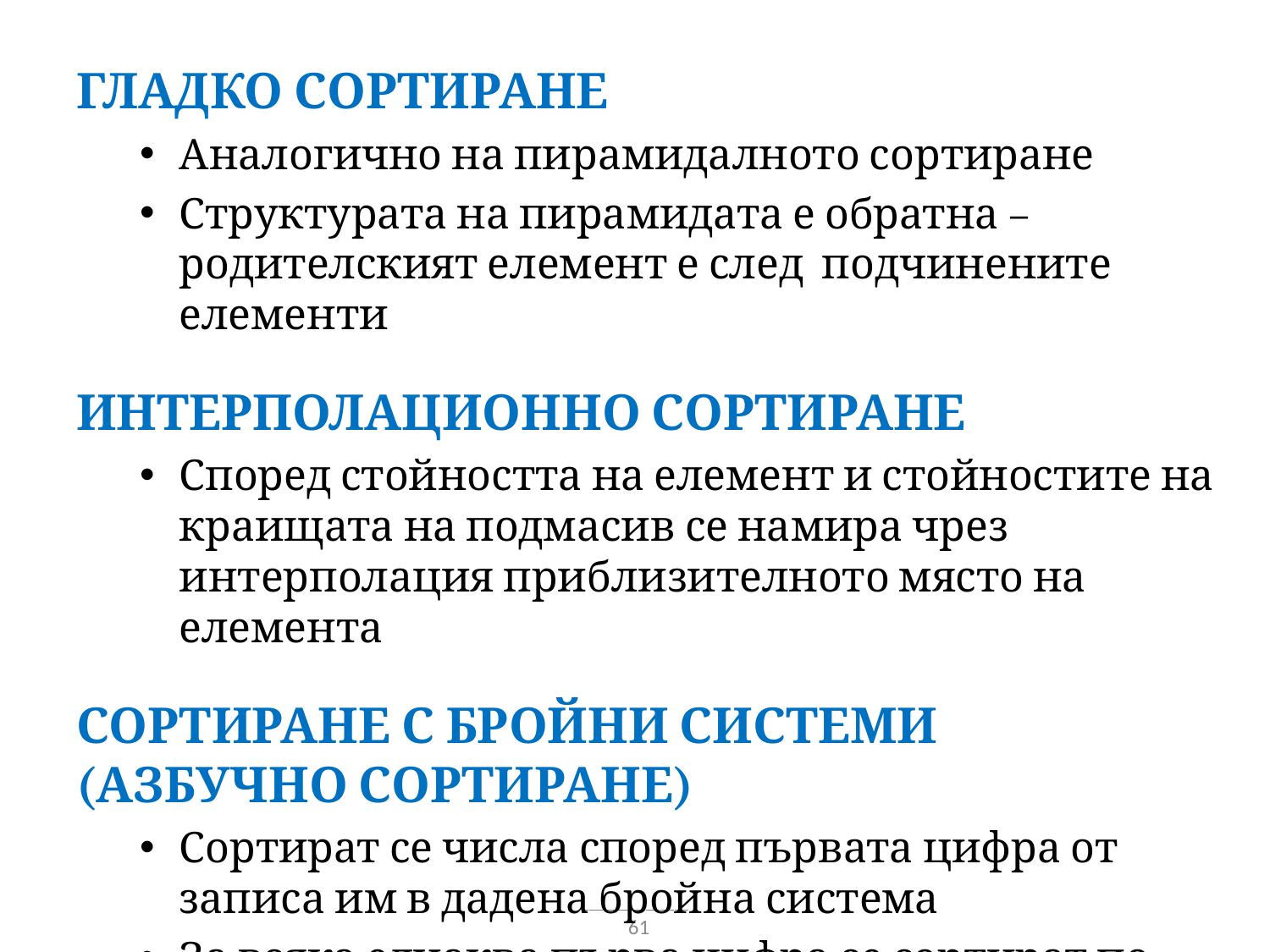

Гладко сортиране
Аналогично на пирамидалното сортиране
Структурата на пирамидата е обратна – родителският елемент е след  подчинените елементи
Интерполационно сортиране
Според стойността на елемент и стойностите на краищата на подмасив се намира чрез интерполация приблизителното място на елемента
Сортиране с бройни системи (азбучно сортиране)
Сортират се числа според първата цифра от записа им в дадена бройна система
За всяка еднаква първа цифра се сортират по втората и т.н.
61